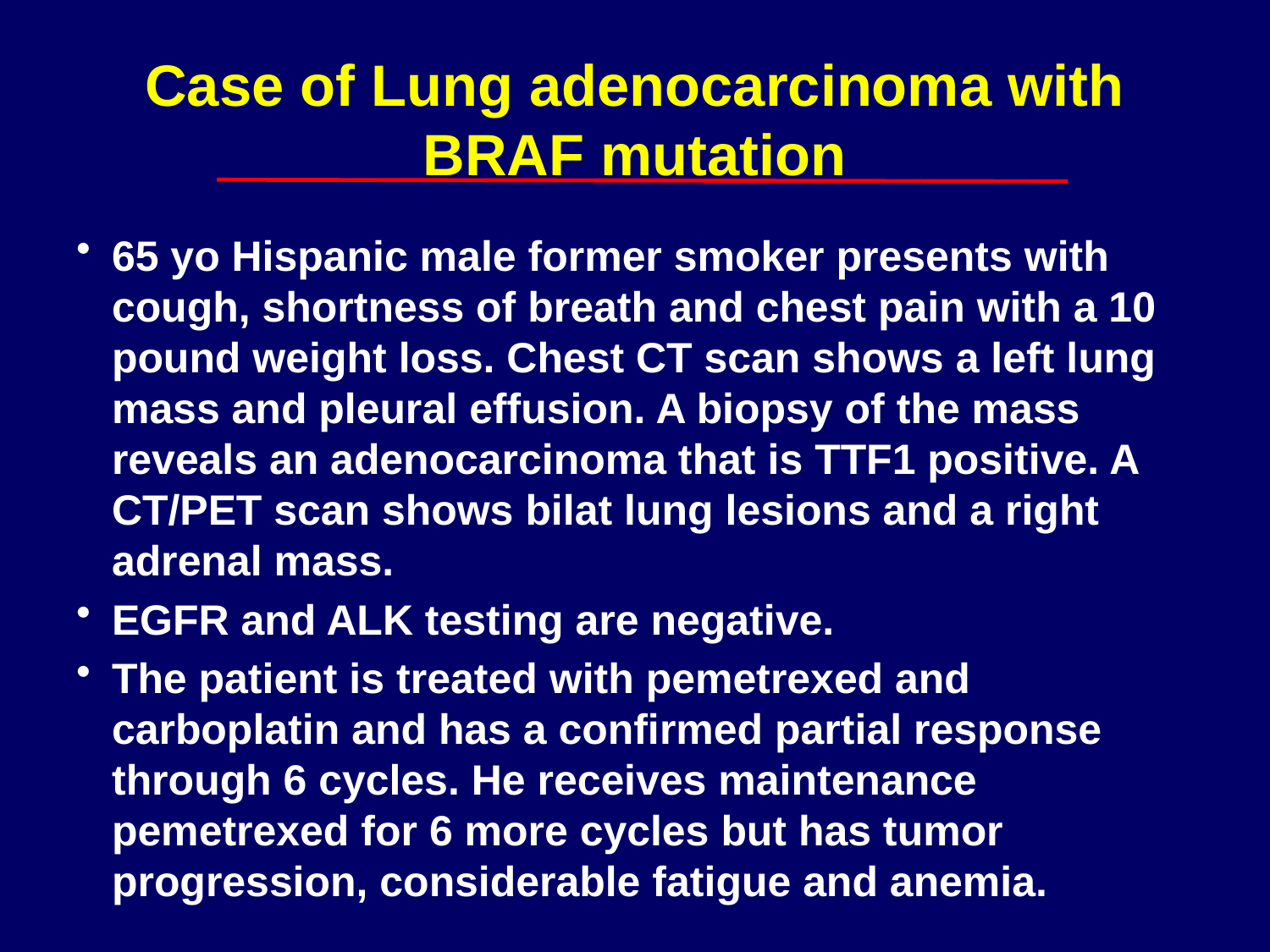

# Case of Lung adenocarcinoma with BRAF mutation

65 yo Hispanic male former smoker presents with cough, shortness of breath and chest pain with a 10 pound weight loss. Chest CT scan shows a left lung mass and pleural effusion. A biopsy of the mass reveals an adenocarcinoma that is TTF1 positive. A CT/PET scan shows bilat lung lesions and a right adrenal mass.
EGFR and ALK testing are negative.
The patient is treated with pemetrexed and carboplatin and has a confirmed partial response through 6 cycles. He receives maintenance pemetrexed for 6 more cycles but has tumor progression, considerable fatigue and anemia.